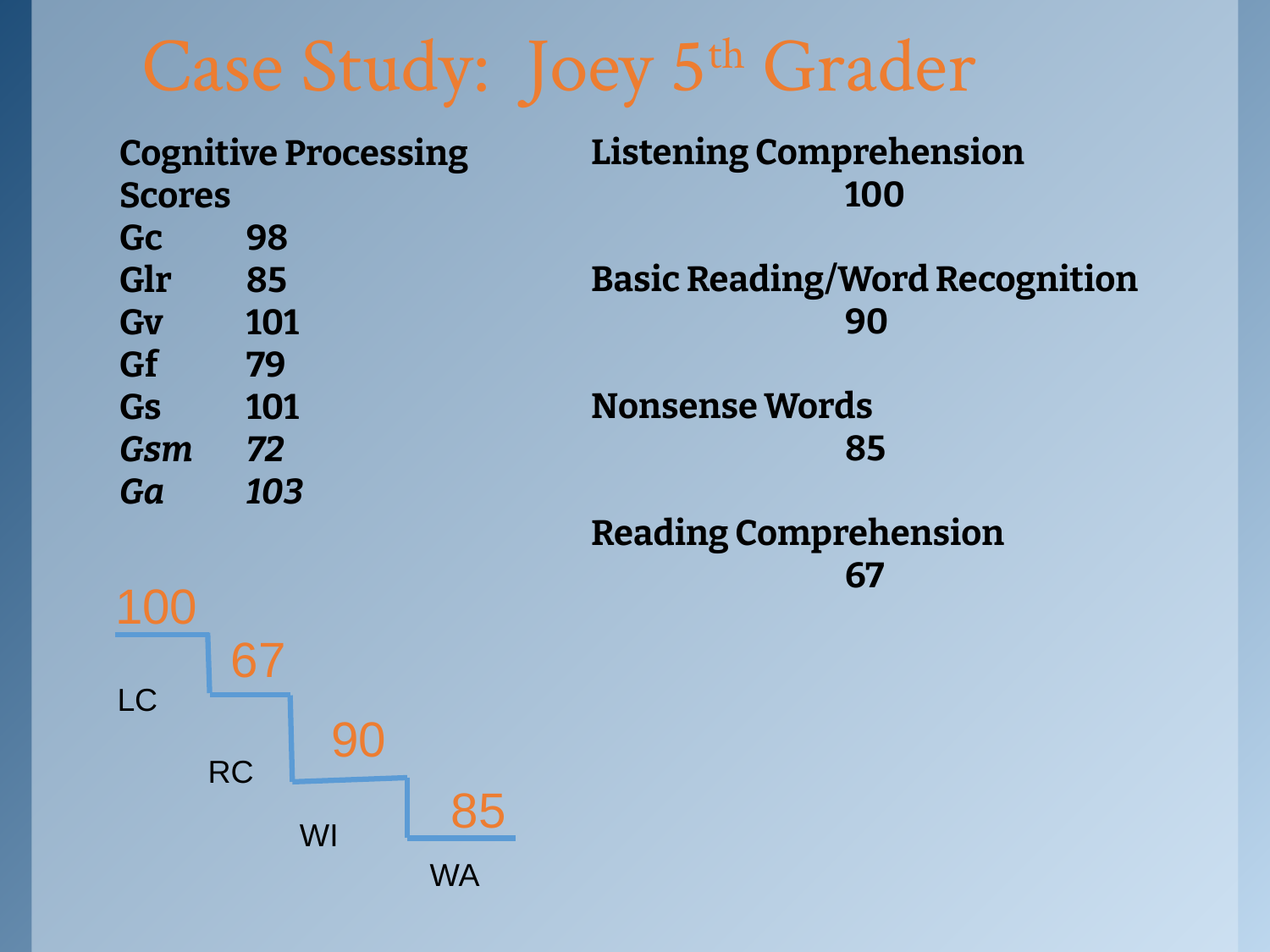

Case Study:  Joey 5th Grader
Listening Comprehension
		100

Basic Reading/Word Recognition
		90

Nonsense Words
		85

Reading Comprehension
		67
Cognitive Processing Scores
Gc	98
Glr	85
Gv	101
Gf	79
Gs	101
Gsm	72
Ga	103
100
67
LC
90
RC
85
WI
WA